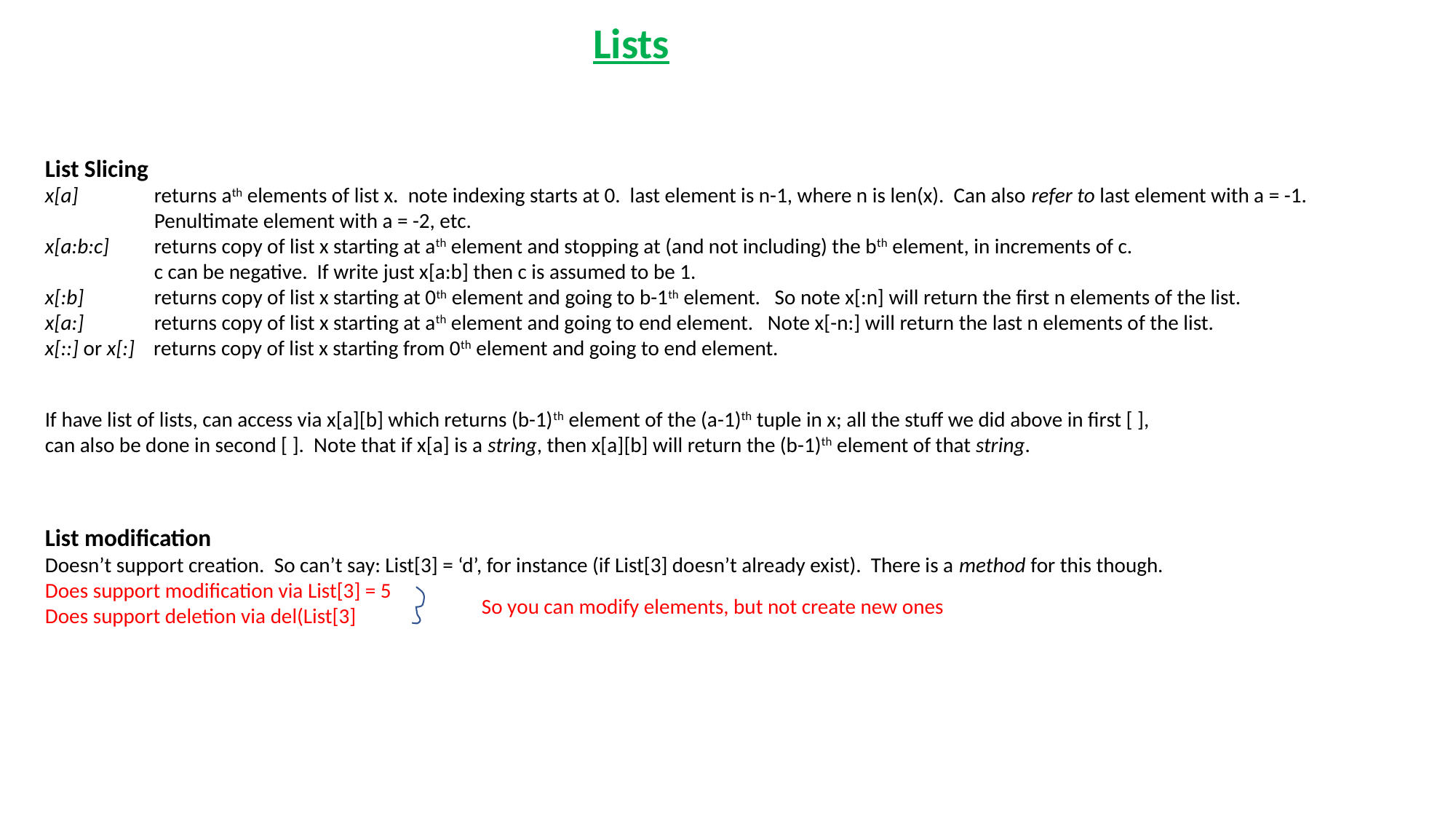

Lists
List Slicing
x[a] 	returns ath elements of list x.  note indexing starts at 0.  last element is n-1, where n is len(x).  Can also refer to last element with a = -1.
	Penultimate element with a = -2, etc.
x[a:b:c] 	returns copy of list x starting at ath element and stopping at (and not including) the bth element, in increments of c.
	c can be negative.  If write just x[a:b] then c is assumed to be 1.
x[:b] 	returns copy of list x starting at 0th element and going to b-1th element.   So note x[:n] will return the first n elements of the list.
x[a:] 	returns copy of list x starting at ath element and going to end element.   Note x[-n:] will return the last n elements of the list.
x[::] or x[:]    returns copy of list x starting from 0th element and going to end element.
If have list of lists, can access via x[a][b] which returns (b-1)th element of the (a-1)th tuple in x; all the stuff we did above in first [ ], can also be done in second [ ].  Note that if x[a] is a string, then x[a][b] will return the (b-1)th element of that string.
List modification
Doesn’t support creation.  So can’t say: List[3] = ‘d’, for instance (if List[3] doesn’t already exist).  There is a method for this though.
Does support modification via List[3] = 5
Does support deletion via del(List[3]

So you can modify elements, but not create new ones